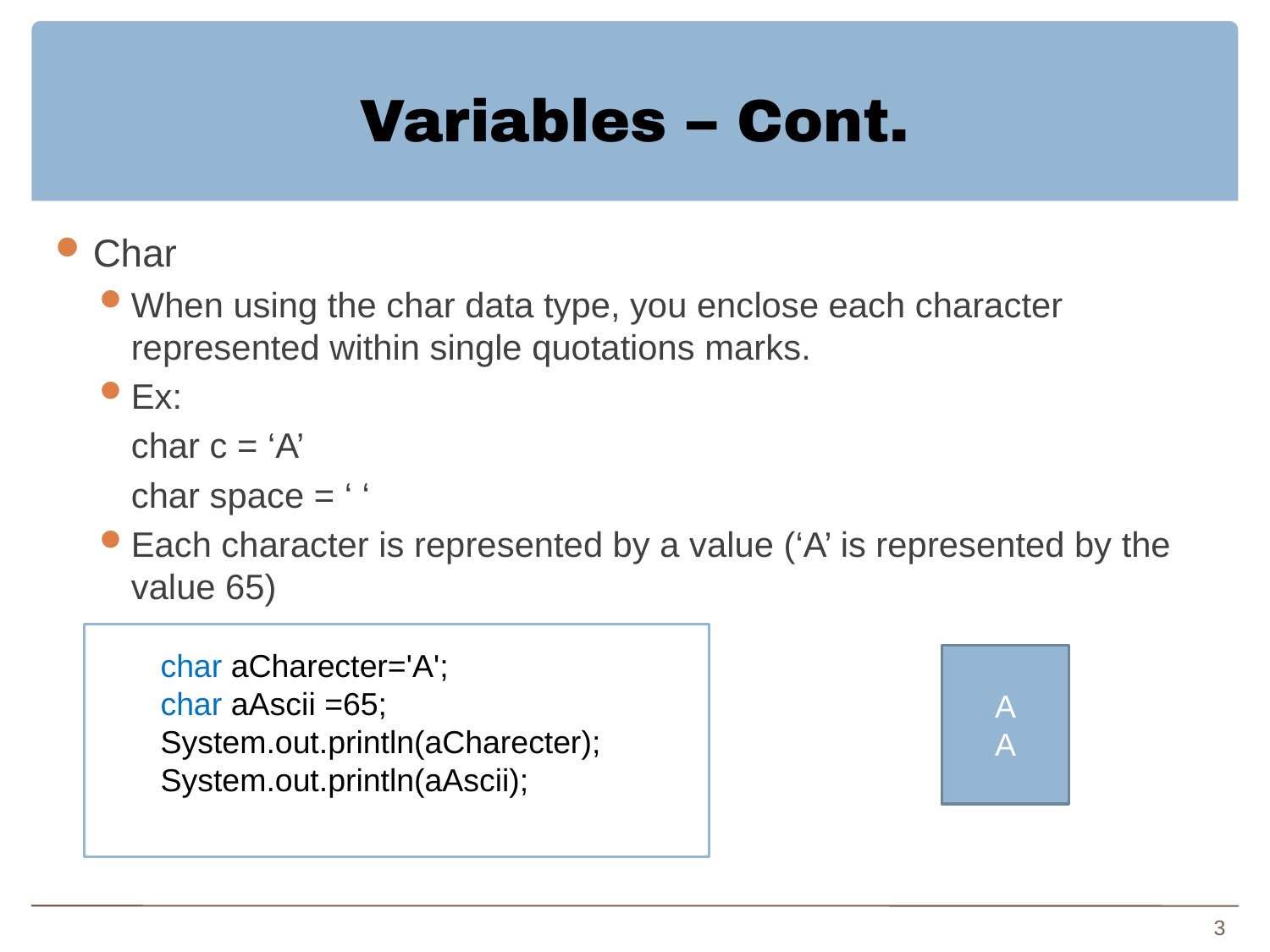

# Variables – Cont.
Char
When using the char data type, you enclose each character represented within single quotations marks.
Ex:
	char c = ‘A’
	char space = ‘ ‘
Each character is represented by a value (‘A’ is represented by the value 65)

char aCharecter='A';
char aAscii =65;
System.out.println(aCharecter);
System.out.println(aAscii);

A
A
3